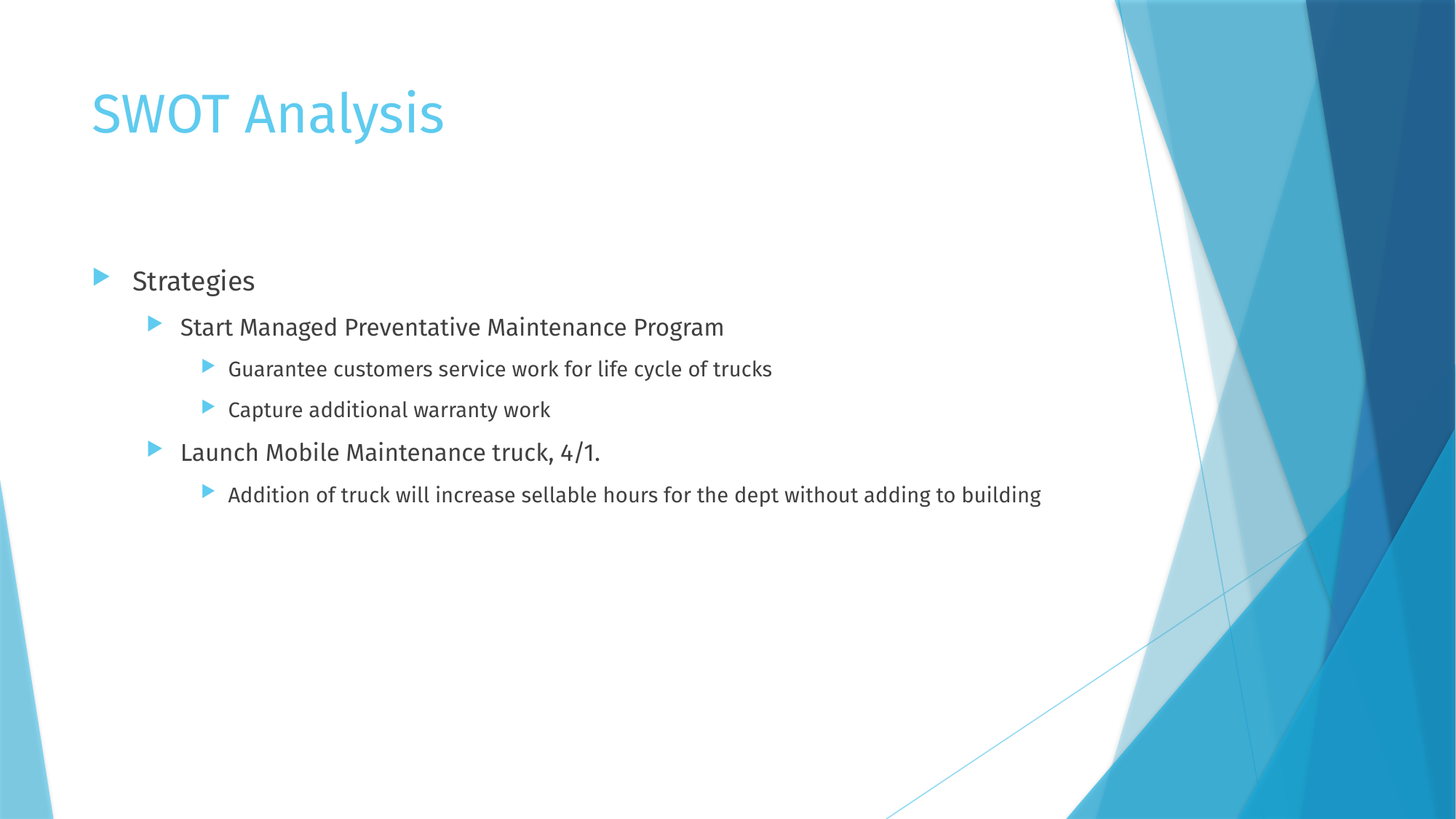

# SWOT Analysis
Strategies
Start Managed Preventative Maintenance Program
Guarantee customers service work for life cycle of trucks
Capture additional warranty work
Launch Mobile Maintenance truck, 4/1.
Addition of truck will increase sellable hours for the dept without adding to building